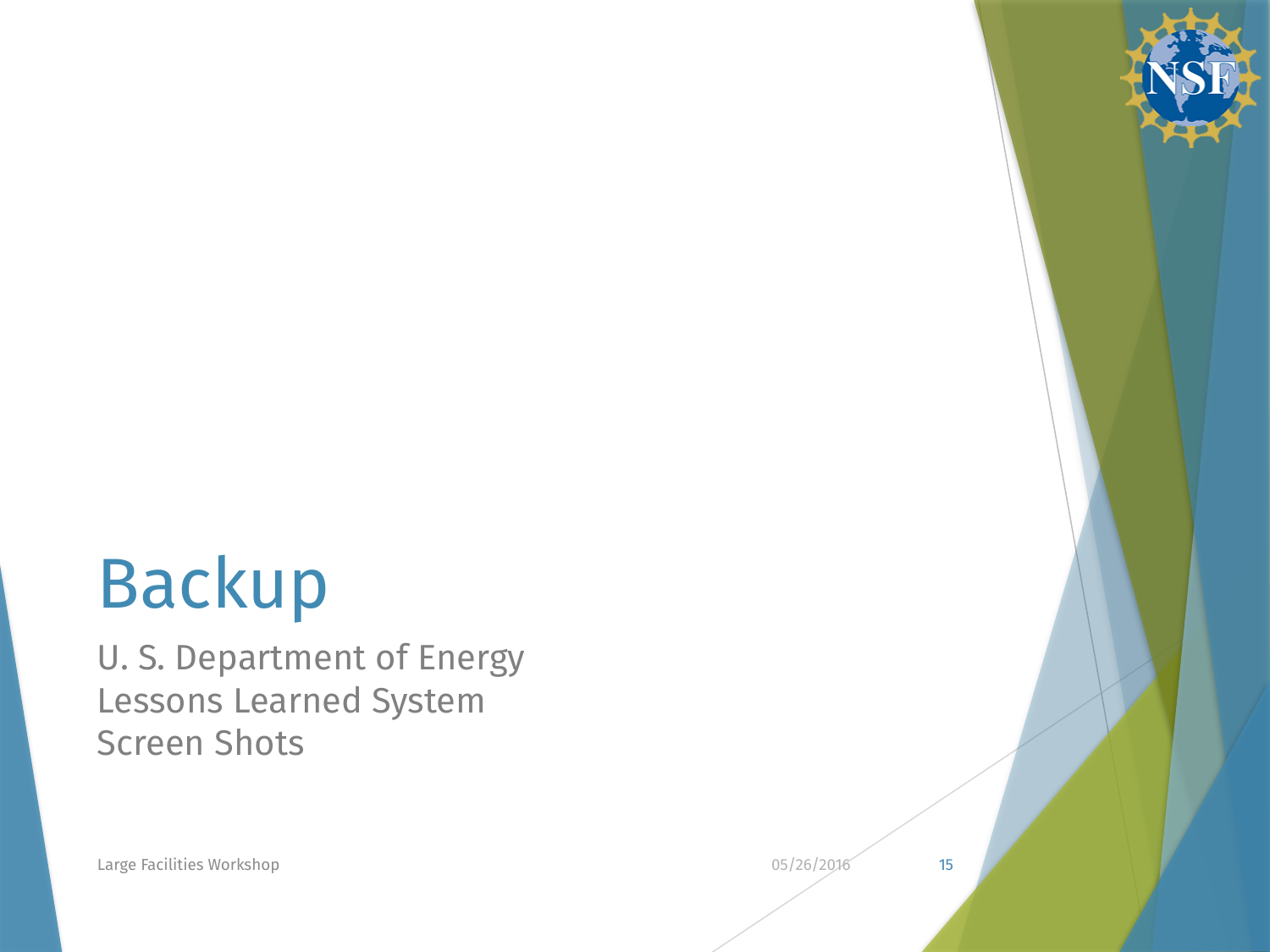

# Backup
U. S. Department of Energy Lessons Learned System Screen Shots
Large Facilities Workshop
05/26/2016
15